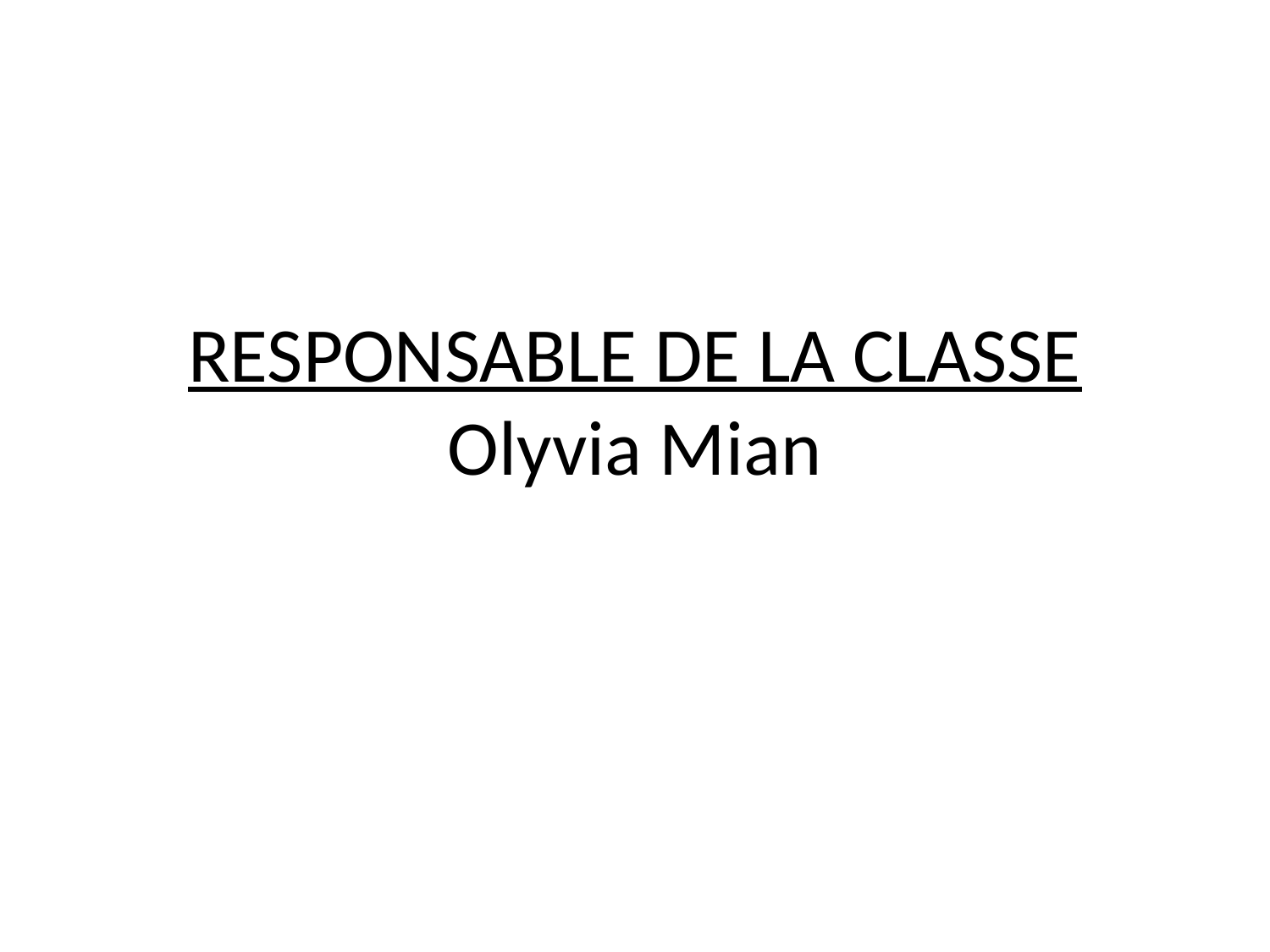

# RESPONSABLE DE LA CLASSE Olyvia Mian